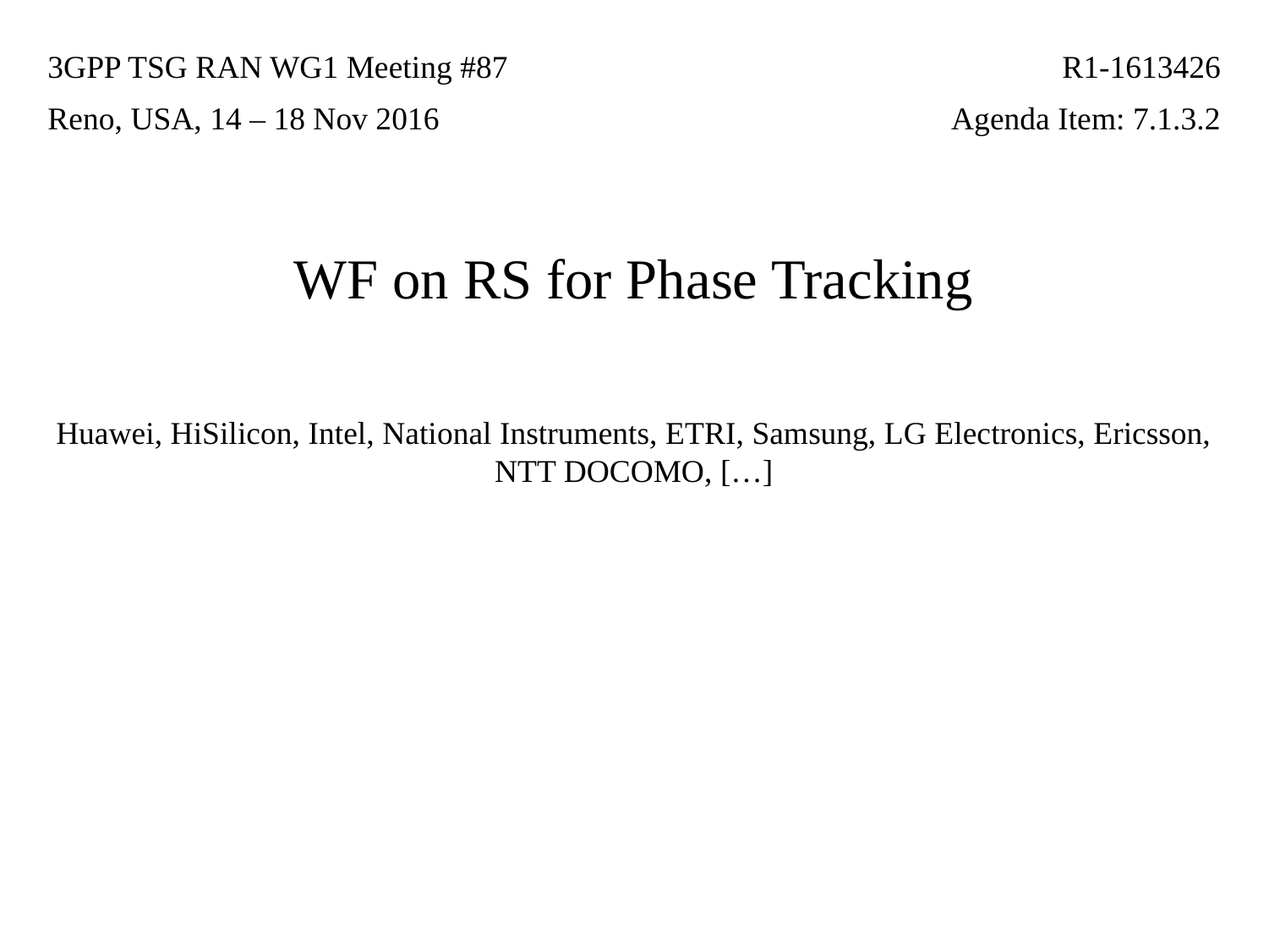

| 3GPP TSG RAN WG1 Meeting #87 | R1-1613426 |
| --- | --- |
| Reno, USA, 14 – 18 Nov 2016 | Agenda Item: 7.1.3.2 |
# WF on RS for Phase Tracking
Huawei, HiSilicon, Intel, National Instruments, ETRI, Samsung, LG Electronics, Ericsson, NTT DOCOMO, […]